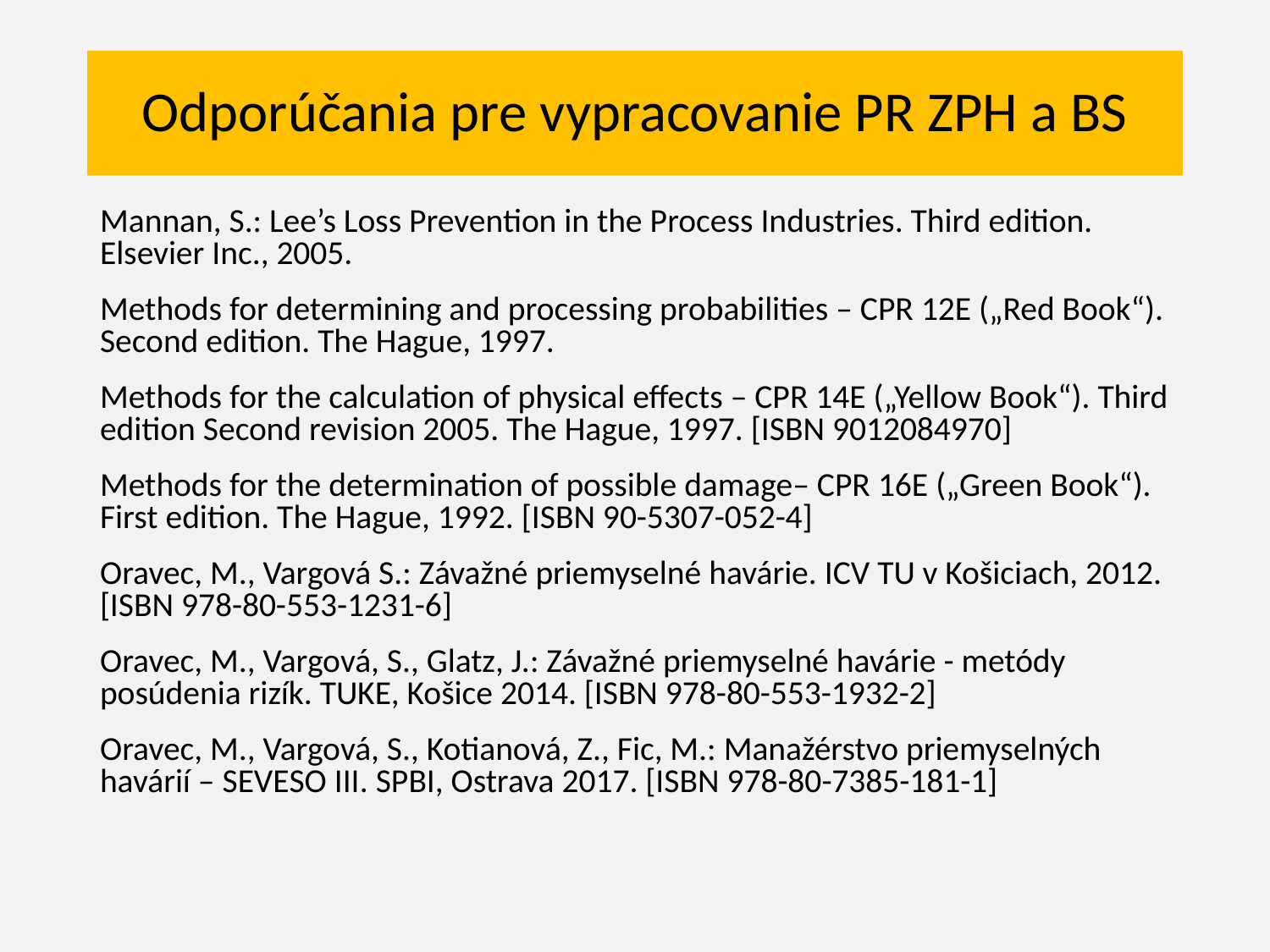

# Odporúčania pre vypracovanie PR ZPH a BS
Mannan, S.: Lee’s Loss Prevention in the Process Industries. Third edition. Elsevier Inc., 2005.
Methods for determining and processing probabilities – CPR 12E („Red Book“). Second edition. The Hague, 1997.
Methods for the calculation of physical effects – CPR 14E („Yellow Book“). Third edition Second revision 2005. The Hague, 1997. [ISBN 9012084970]
Methods for the determination of possible damage– CPR 16E („Green Book“). First edition. The Hague, 1992. [ISBN 90-5307-052-4]
Oravec, M., Vargová S.: Závažné priemyselné havárie. ICV TU v Košiciach, 2012. [ISBN 978-80-553-1231-6]
Oravec, M., Vargová, S., Glatz, J.: Závažné priemyselné havárie - metódy posúdenia rizík. TUKE, Košice 2014. [ISBN 978-80-553-1932-2]
Oravec, M., Vargová, S., Kotianová, Z., Fic, M.: Manažérstvo priemyselných havárií – SEVESO III. SPBI, Ostrava 2017. [ISBN 978-80-7385-181-1]